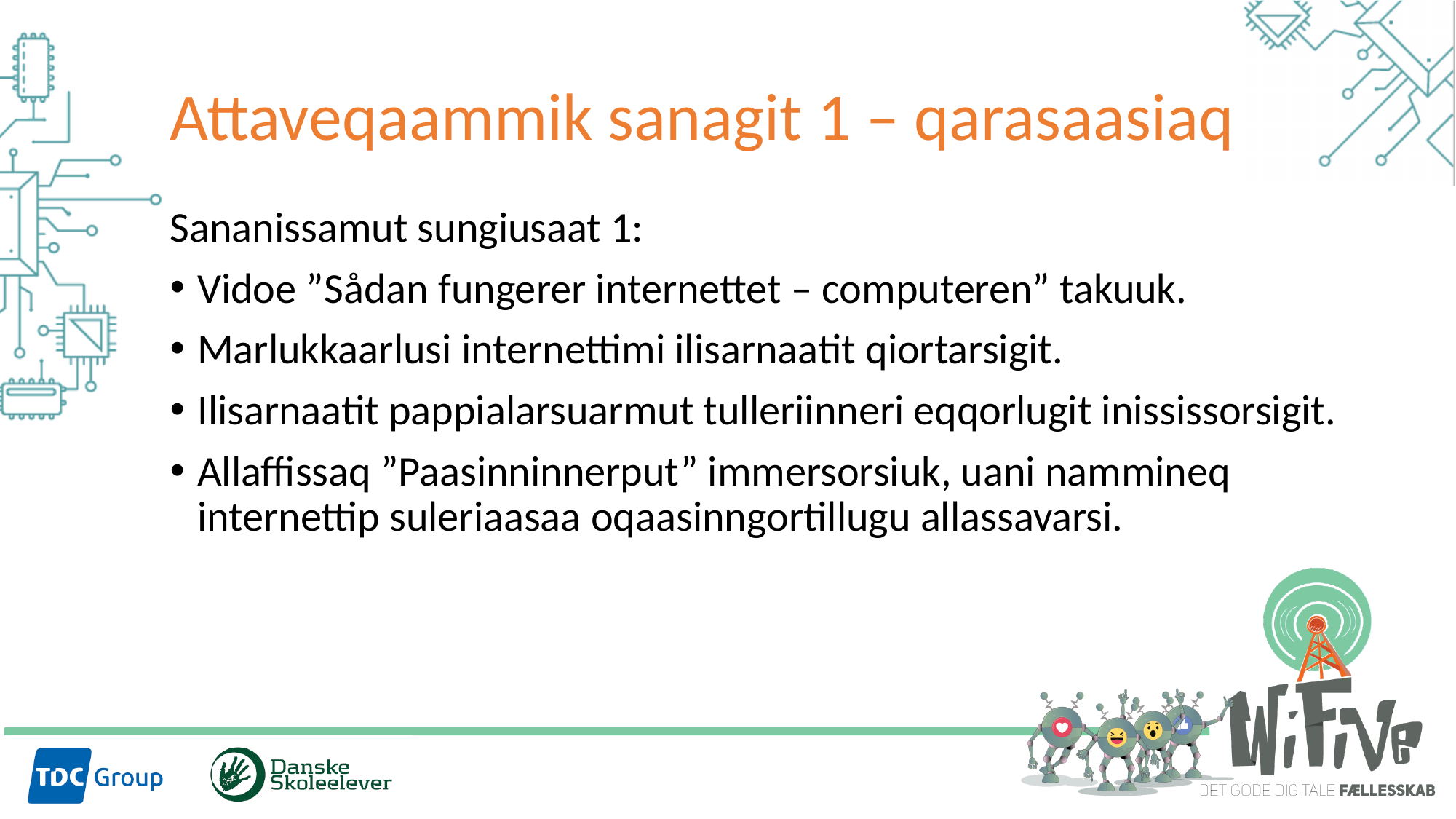

# Attaveqaammik sanagit 1 – qarasaasiaq
Sananissamut sungiusaat 1:
Vidoe ”Sådan fungerer internettet – computeren” takuuk.
Marlukkaarlusi internettimi ilisarnaatit qiortarsigit.
Ilisarnaatit pappialarsuarmut tulleriinneri eqqorlugit inississorsigit.
Allaffissaq ”Paasinninnerput” immersorsiuk, uani nammineq internettip suleriaasaa oqaasinngortillugu allassavarsi.